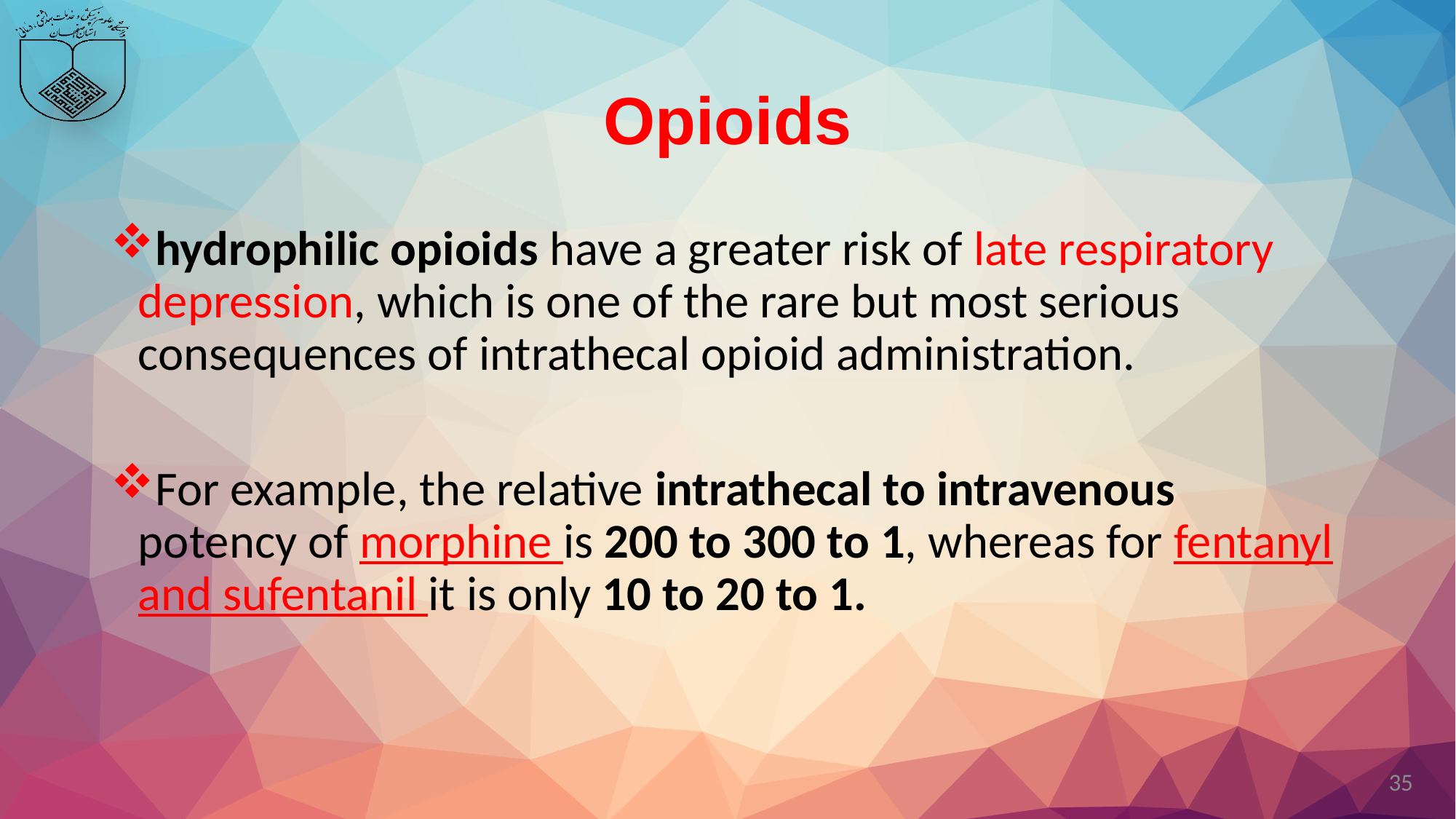

# Opioids
hydrophilic opioids have a greater risk of late respiratory depression, which is one of the rare but most serious consequences of intrathecal opioid administration.

For example, the relative intrathecal to intravenous potency of morphine is 200 to 300 to 1, whereas for fentanyl and sufentanil it is only 10 to 20 to 1.
35